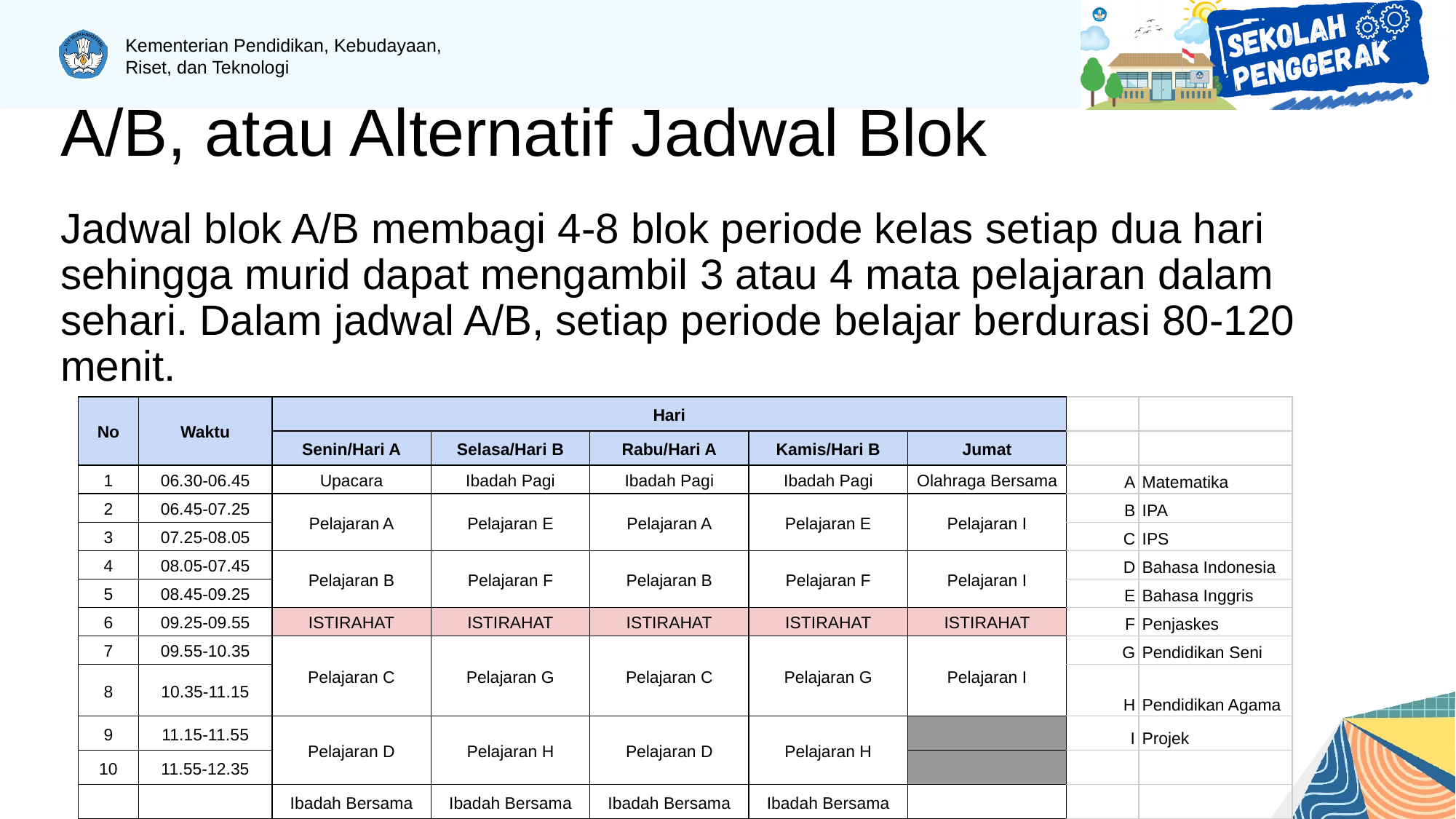

# A/B, atau Alternatif Jadwal Blok
Jadwal blok A/B membagi 4-8 blok periode kelas setiap dua hari sehingga murid dapat mengambil 3 atau 4 mata pelajaran dalam sehari. Dalam jadwal A/B, setiap periode belajar berdurasi 80-120 menit.
| No | Waktu | Hari |  |  |  |  |  |  |
| --- | --- | --- | --- | --- | --- | --- | --- | --- |
|  |  | Senin/Hari A | Selasa/Hari B | Rabu/Hari A | Kamis/Hari B | Jumat |  |  |
| 1 | 06.30-06.45 | Upacara | Ibadah Pagi | Ibadah Pagi | Ibadah Pagi | Olahraga Bersama | A | Matematika |
| 2 | 06.45-07.25 | Pelajaran A | Pelajaran E | Pelajaran A | Pelajaran E | Pelajaran I | B | IPA |
| 3 | 07.25-08.05 |  |  |  |  |  | C | IPS |
| 4 | 08.05-07.45 | Pelajaran B | Pelajaran F | Pelajaran B | Pelajaran F | Pelajaran I | D | Bahasa Indonesia |
| 5 | 08.45-09.25 |  |  |  |  |  | E | Bahasa Inggris |
| 6 | 09.25-09.55 | ISTIRAHAT | ISTIRAHAT | ISTIRAHAT | ISTIRAHAT | ISTIRAHAT | F | Penjaskes |
| 7 | 09.55-10.35 | Pelajaran C | Pelajaran G | Pelajaran C | Pelajaran G | Pelajaran I | G | Pendidikan Seni |
| 8 | 10.35-11.15 |  |  |  |  |  | H | Pendidikan Agama |
| 9 | 11.15-11.55 | Pelajaran D | Pelajaran H | Pelajaran D | Pelajaran H |  | I | Projek |
| 10 | 11.55-12.35 |  |  |  |  |  |  |  |
|  |  | Ibadah Bersama | Ibadah Bersama | Ibadah Bersama | Ibadah Bersama |  |  |  |